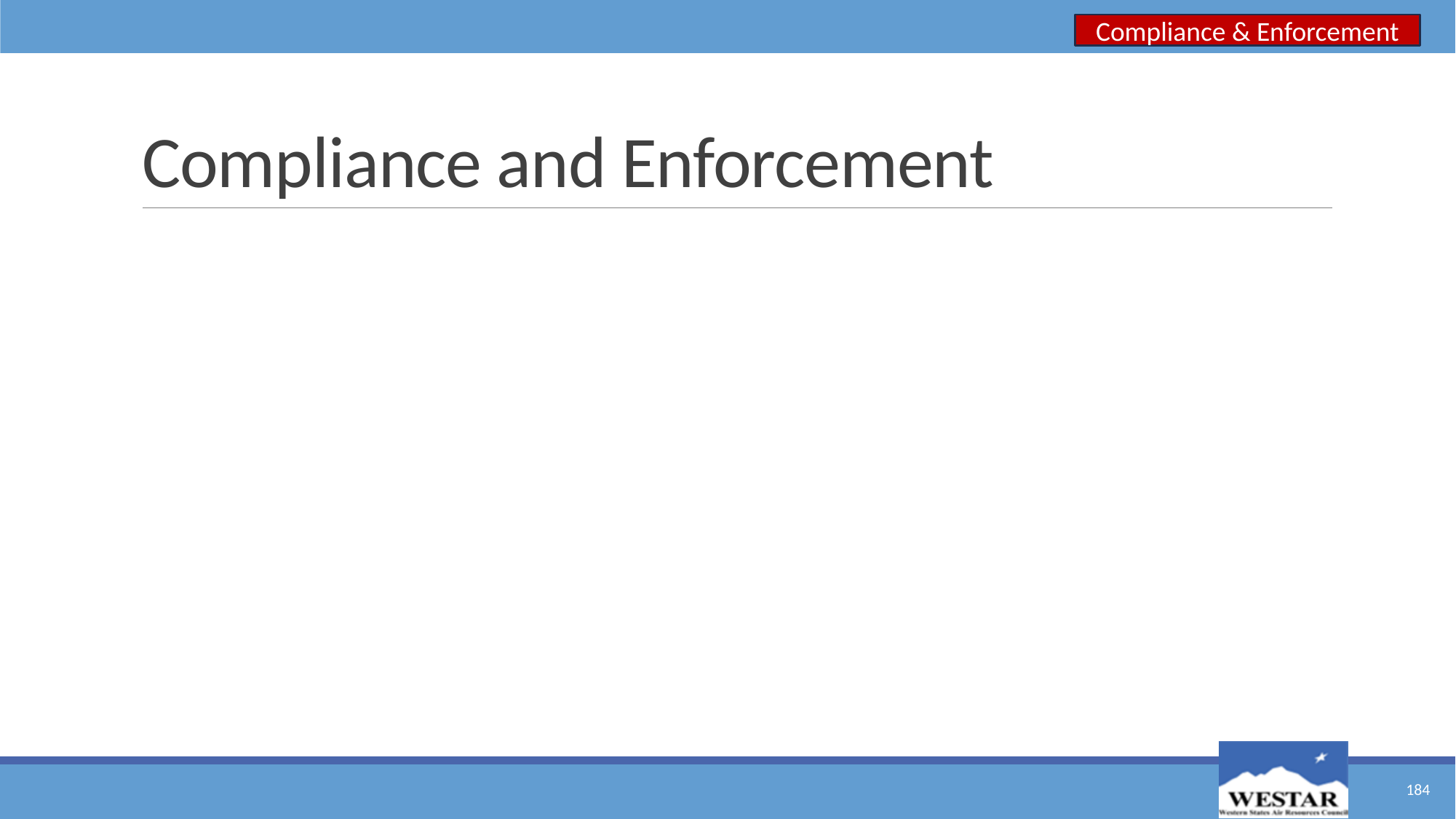

Compliance & Enforcement
# Compliance and Enforcement

184